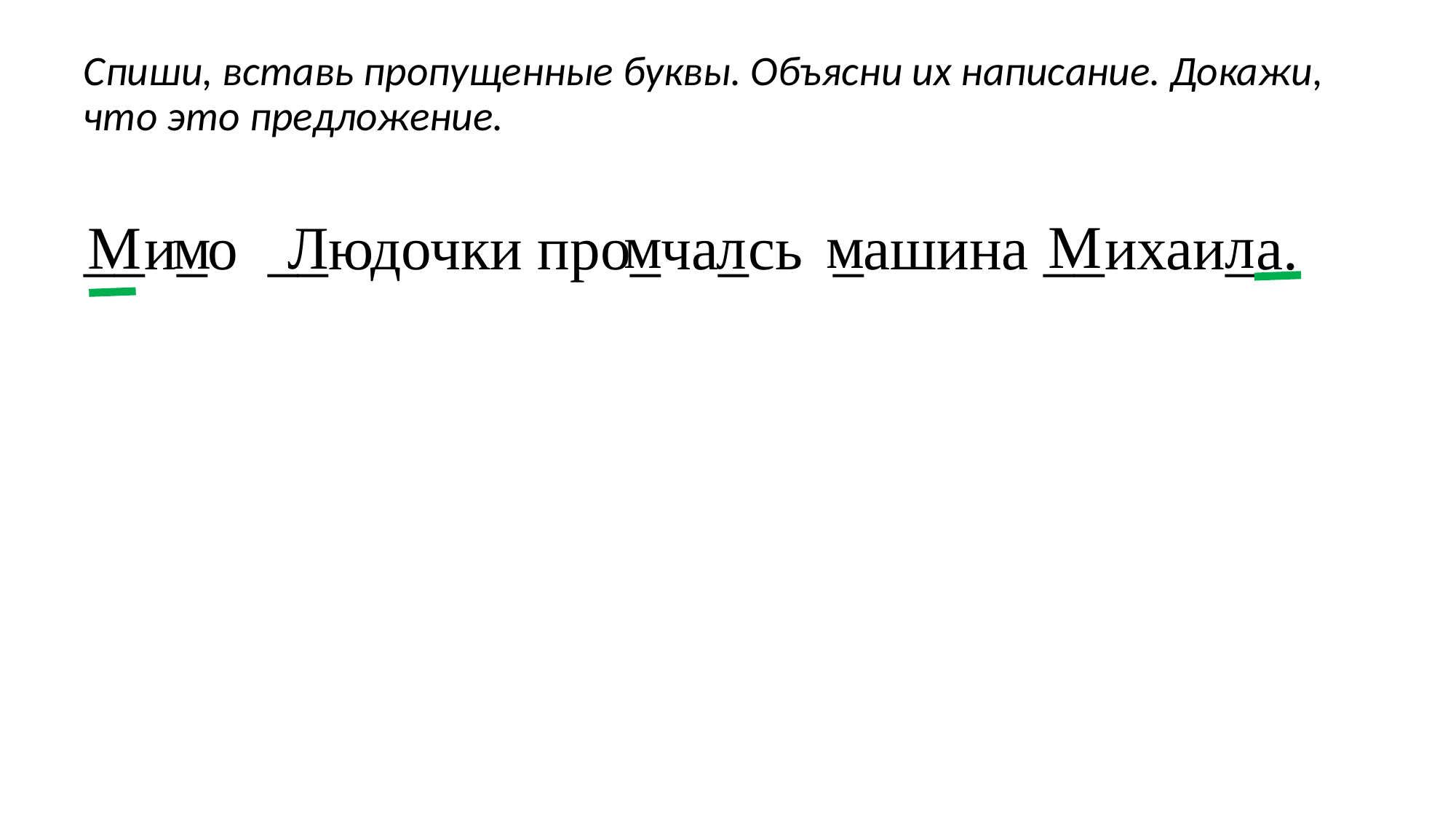

# Спиши, вставь пропущенные буквы. Объясни их написание. Докажи, что это предложение.
л
м
М
м
М
Л
л
м
__и_о  __юдочки про_ча_сь  _ашина __ихаи_а.